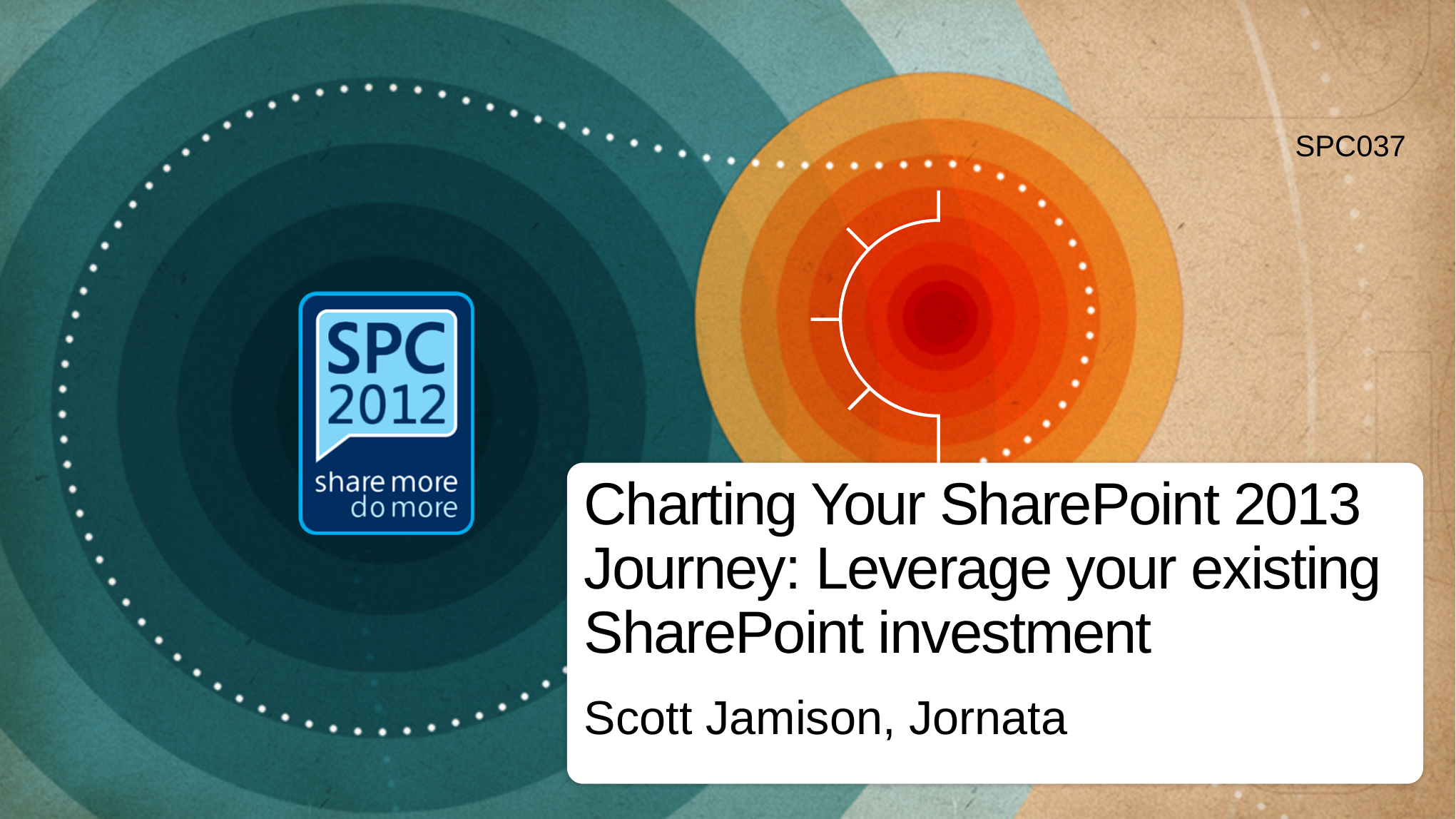

SPC037
# Charting Your SharePoint 2013 Journey: Leverage your existing SharePoint investment

Scott Jamison, Jornata